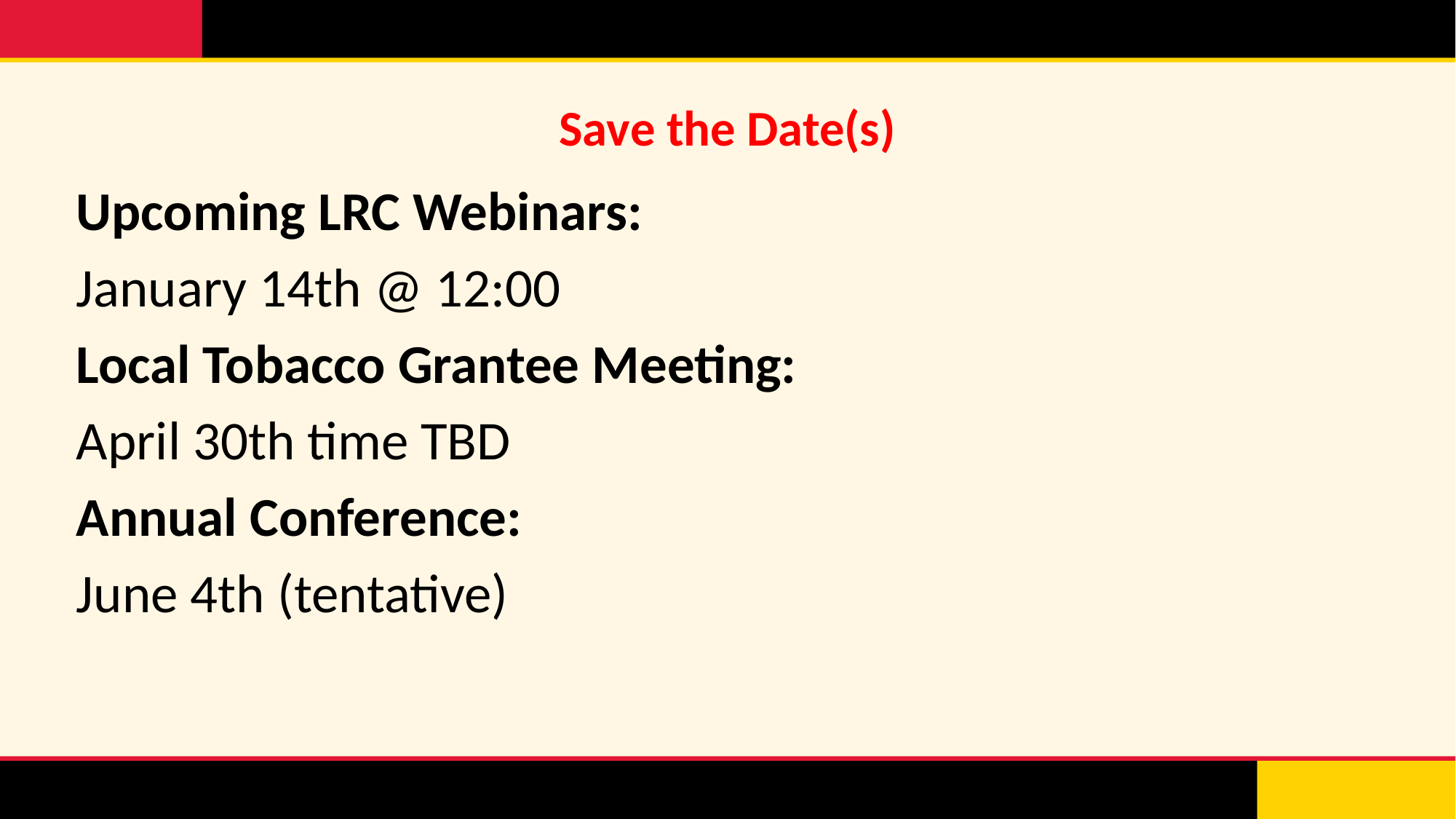

# Save the Date(s)
Upcoming LRC Webinars:
January 14th @ 12:00
Local Tobacco Grantee Meeting:
April 30th time TBD
Annual Conference:
June 4th (tentative)